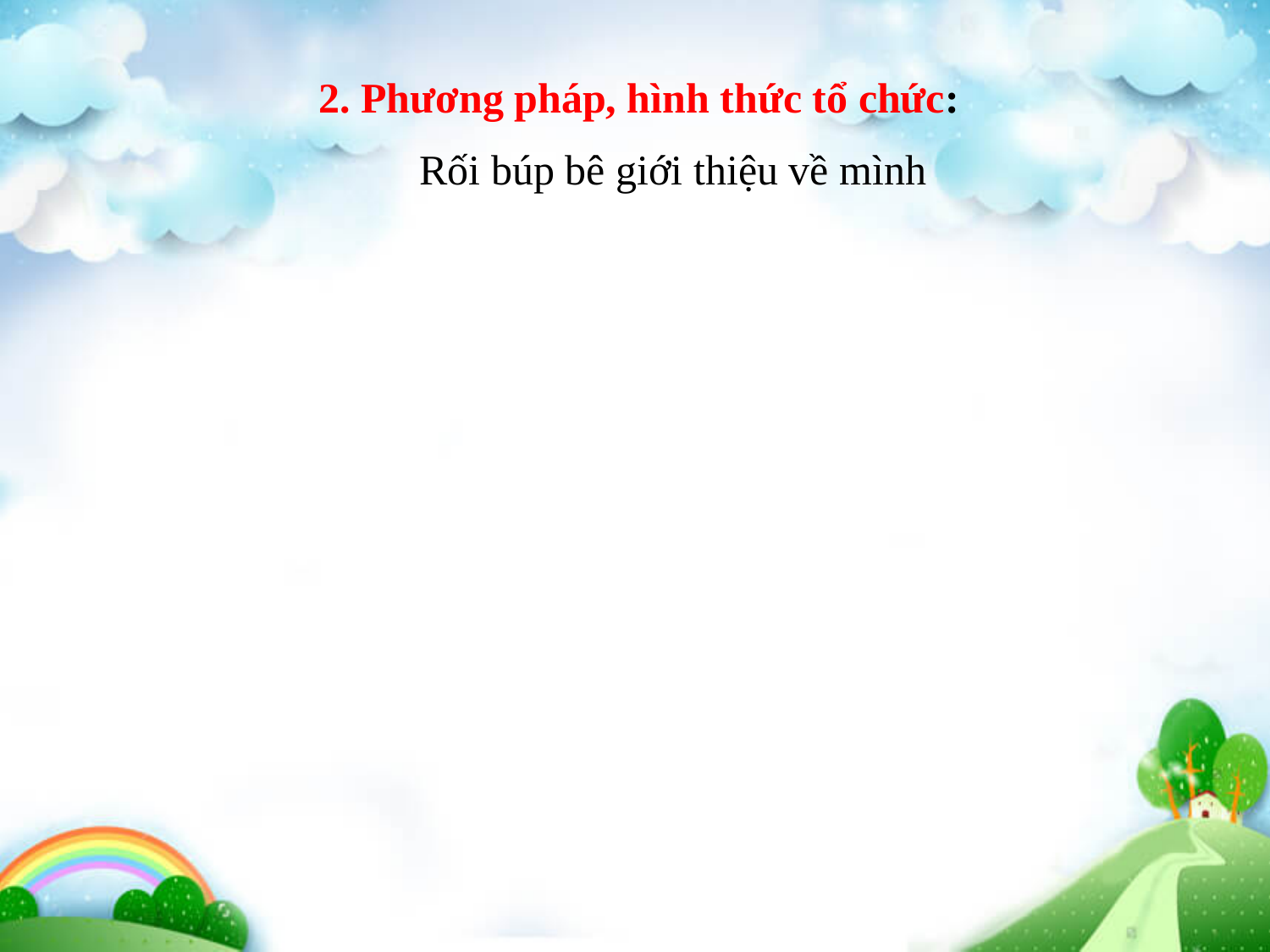

2. Phương pháp, hình thức tổ chức:
Rối búp bê giới thiệu về mình